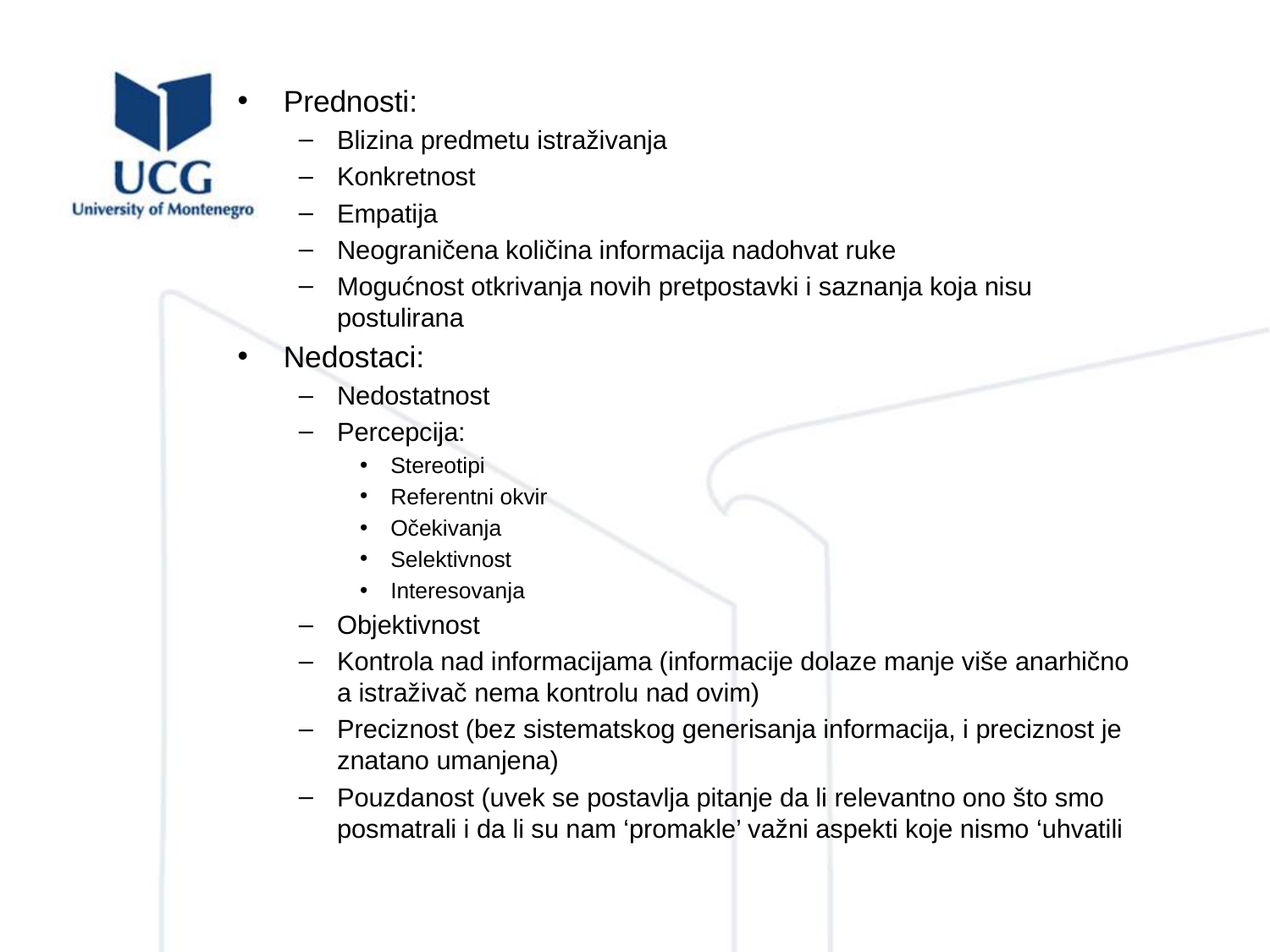

Prednosti:
Blizina predmetu istraživanja
Konkretnost
Empatija
Neograničena količina informacija nadohvat ruke
Mogućnost otkrivanja novih pretpostavki i saznanja koja nisu postulirana
Nedostaci:
Nedostatnost
Percepcija:
Stereotipi
Referentni okvir
Očekivanja
Selektivnost
Interesovanja
Objektivnost
Kontrola nad informacijama (informacije dolaze manje više anarhično a istraživač nema kontrolu nad ovim)
Preciznost (bez sistematskog generisanja informacija, i preciznost je znatano umanjena)
Pouzdanost (uvek se postavlja pitanje da li relevantno ono što smo posmatrali i da li su nam ‘promakle’ važni aspekti koje nismo ‘uhvatili